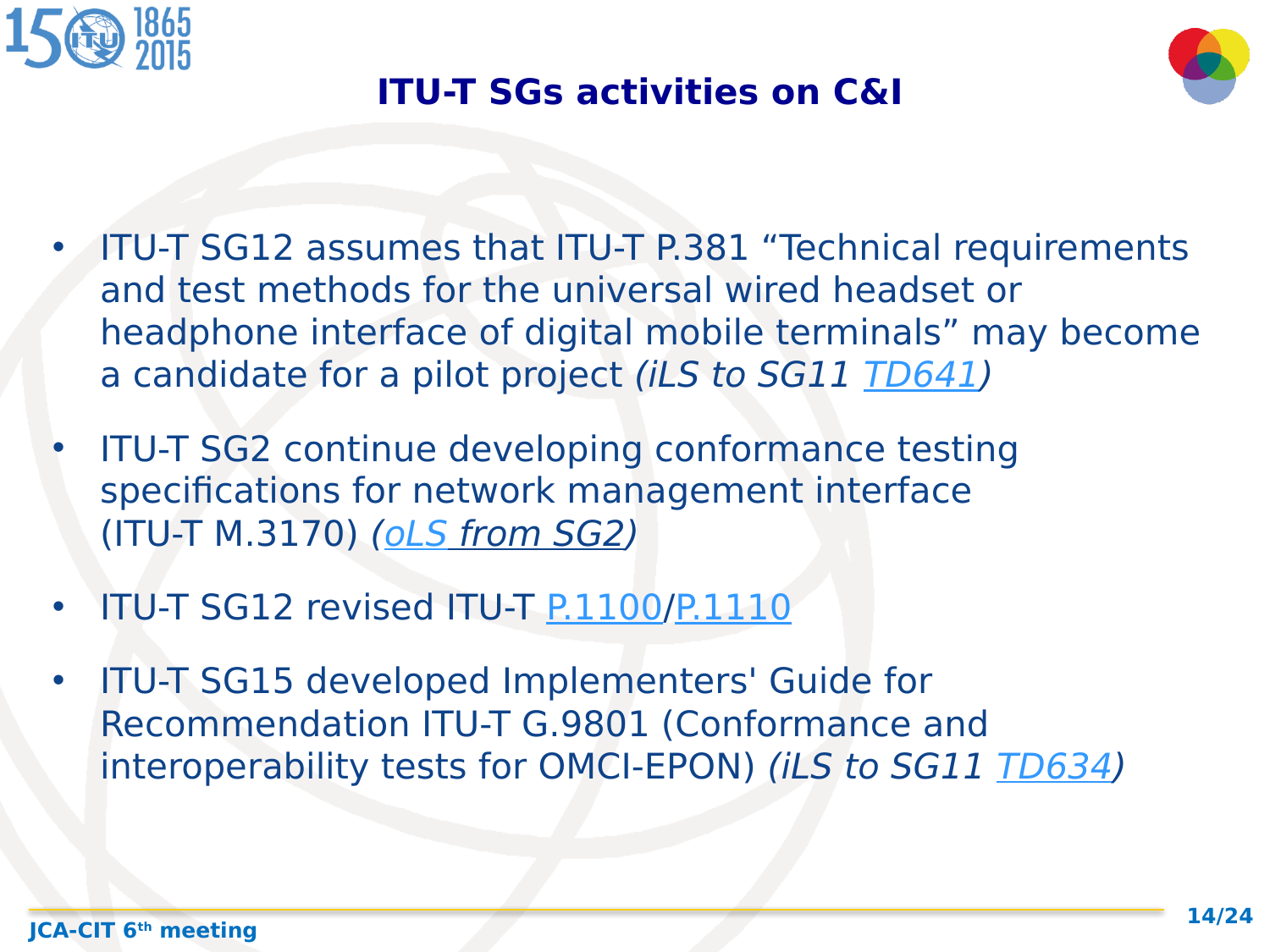

ITU-T SGs activities on C&I
ITU-T SG12 assumes that ITU-T P.381 “Technical requirements and test methods for the universal wired headset or headphone interface of digital mobile terminals” may become a candidate for a pilot project (iLS to SG11 TD641)
ITU-T SG2 continue developing conformance testing specifications for network management interface
(ITU-T M.3170) (oLS from SG2)
ITU-T SG12 revised ITU-T P.1100/P.1110
ITU-T SG15 developed Implementers' Guide for Recommendation ITU-T G.9801 (Conformance and interoperability tests for OMCI-EPON) (iLS to SG11 TD634)
14/24